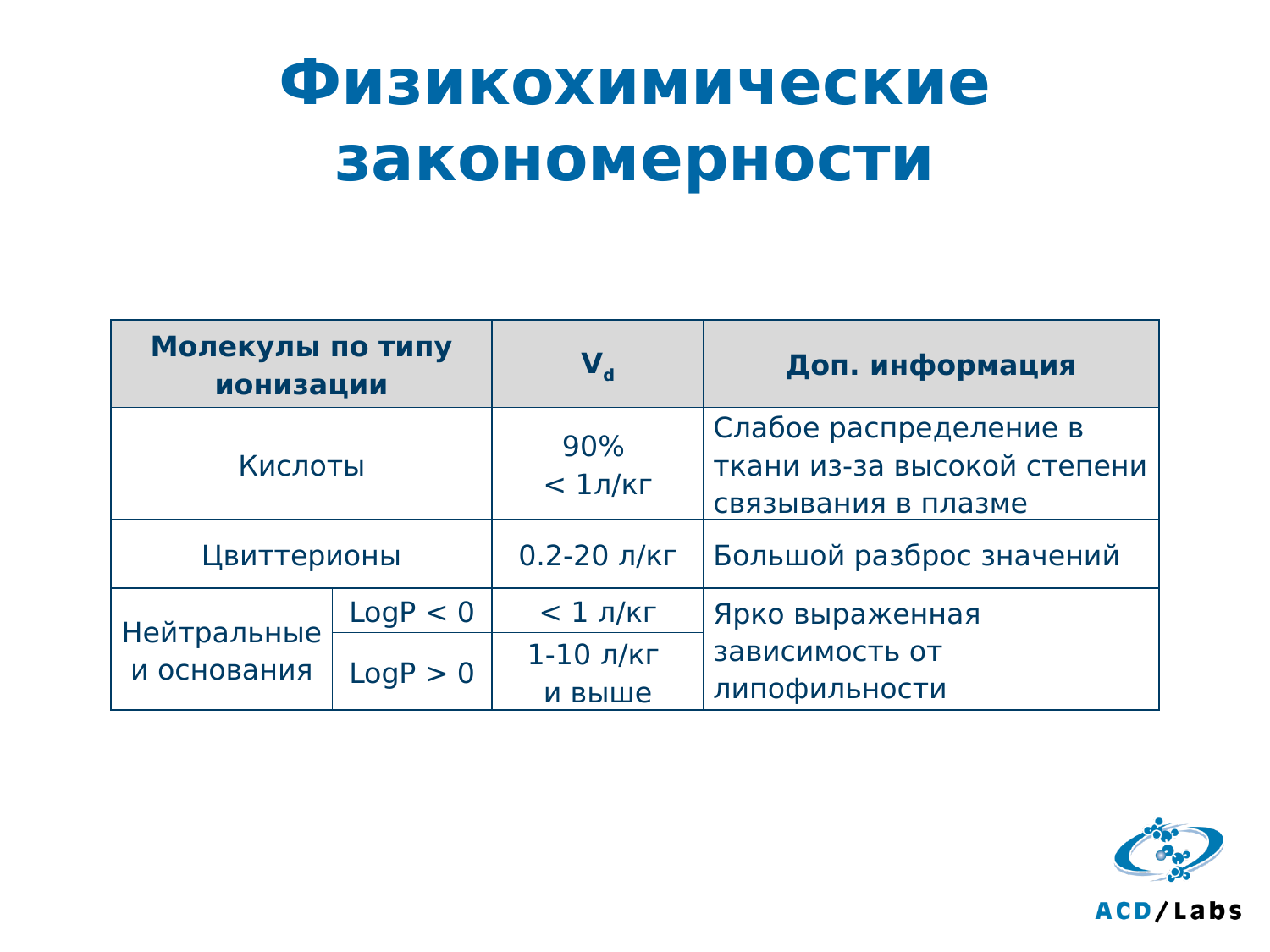

# Физикохимические закономерности
| Молекулы по типу ионизации |  | Vd | Доп. информация |
| --- | --- | --- | --- |
| Кислоты |  | 90% < 1л/кг | Слабое распределение в ткани из-за высокой степени связывания в плазме |
| Цвиттерионы |  | 0.2-20 л/кг | Большой разброс значений |
| Нейтральные и основания | LogP < 0 | < 1 л/кг | Ярко выраженная зависимость от липофильности |
|  | LogP > 0 | 1-10 л/кг и выше |  |